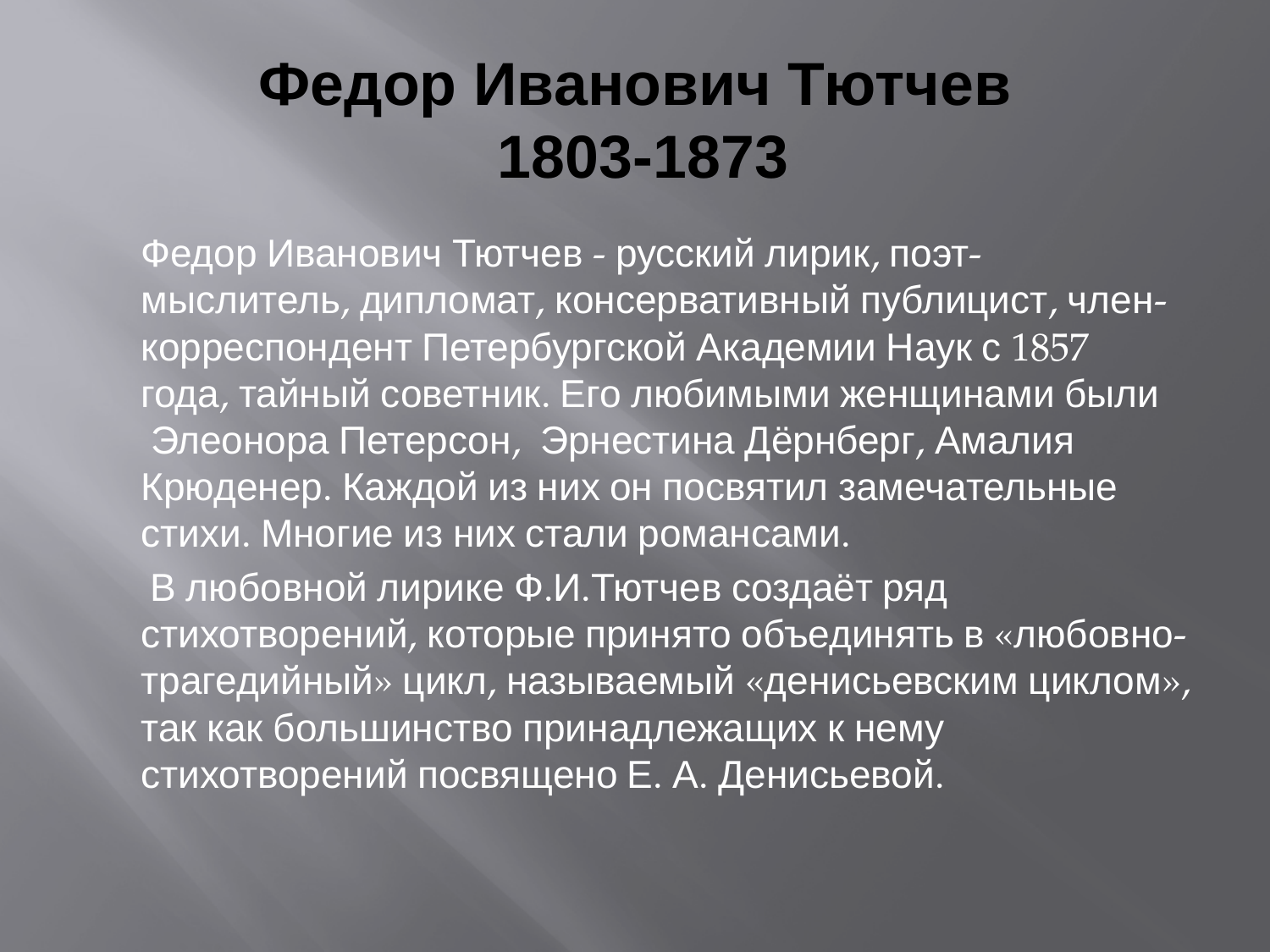

# Федор Иванович Тютчев 1803-1873
     Федор Иванович Тютчев - русский лирик, поэт-мыслитель, дипломат, консервативный публицист, член-корреспондент Петербургской Академии Наук с 1857 года, тайный советник. Его любимыми женщинами были  Элеонора Петерсон,  Эрнестина Дёрнберг, Амалия Крюденер. Каждой из них он посвятил замечательные стихи. Многие из них стали романсами.
      В любовной лирике Ф.И.Тютчев создаёт ряд стихотворений, которые принято объединять в «любовно-трагедийный» цикл, называемый «денисьевским циклом», так как большинство принадлежащих к нему стихотворений посвящено Е. А. Денисьевой.